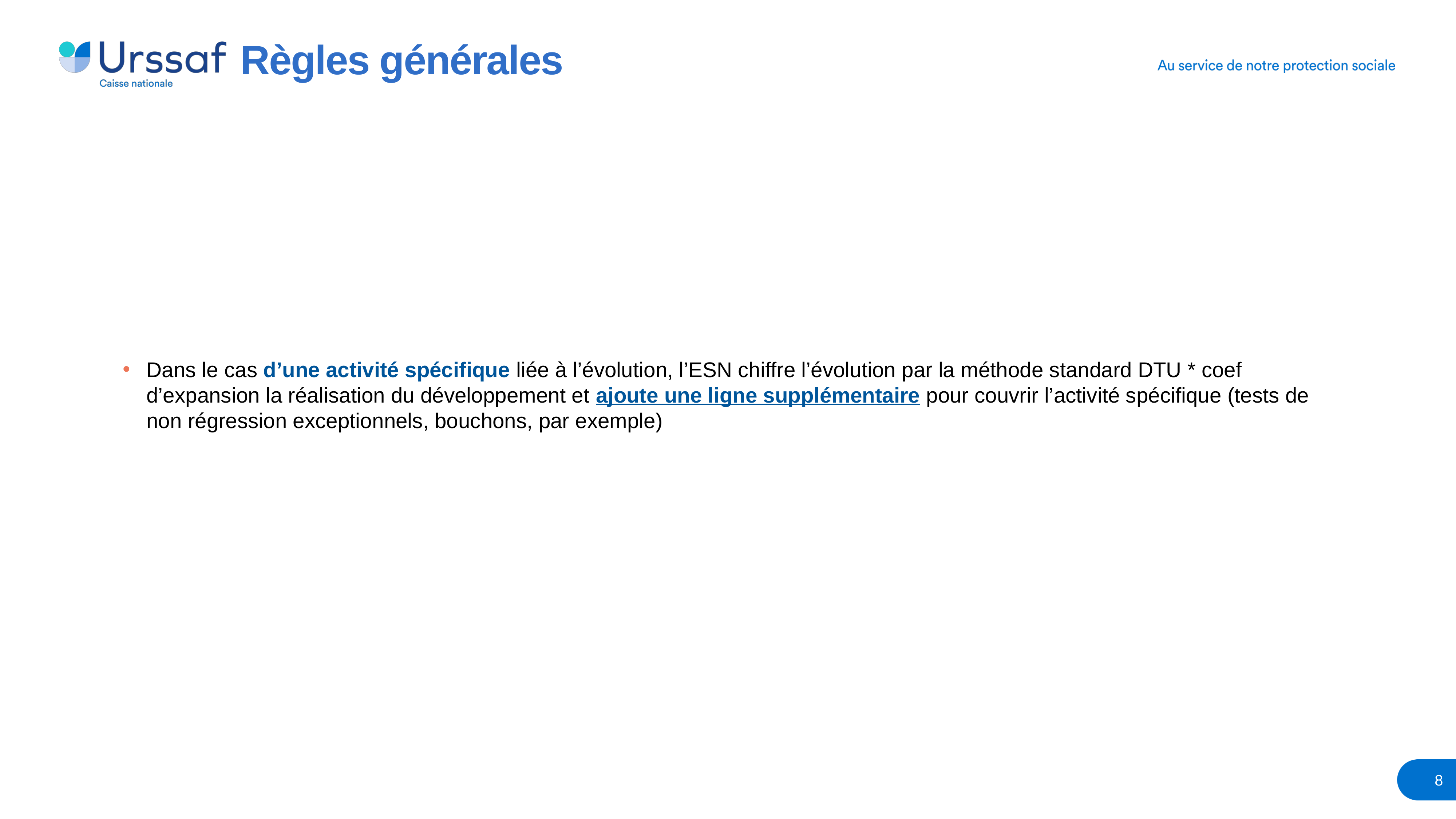

# Règles générales
Dans le cas d’une activité spécifique liée à l’évolution, l’ESN chiffre l’évolution par la méthode standard DTU * coef d’expansion la réalisation du développement et ajoute une ligne supplémentaire pour couvrir l’activité spécifique (tests de non régression exceptionnels, bouchons, par exemple)